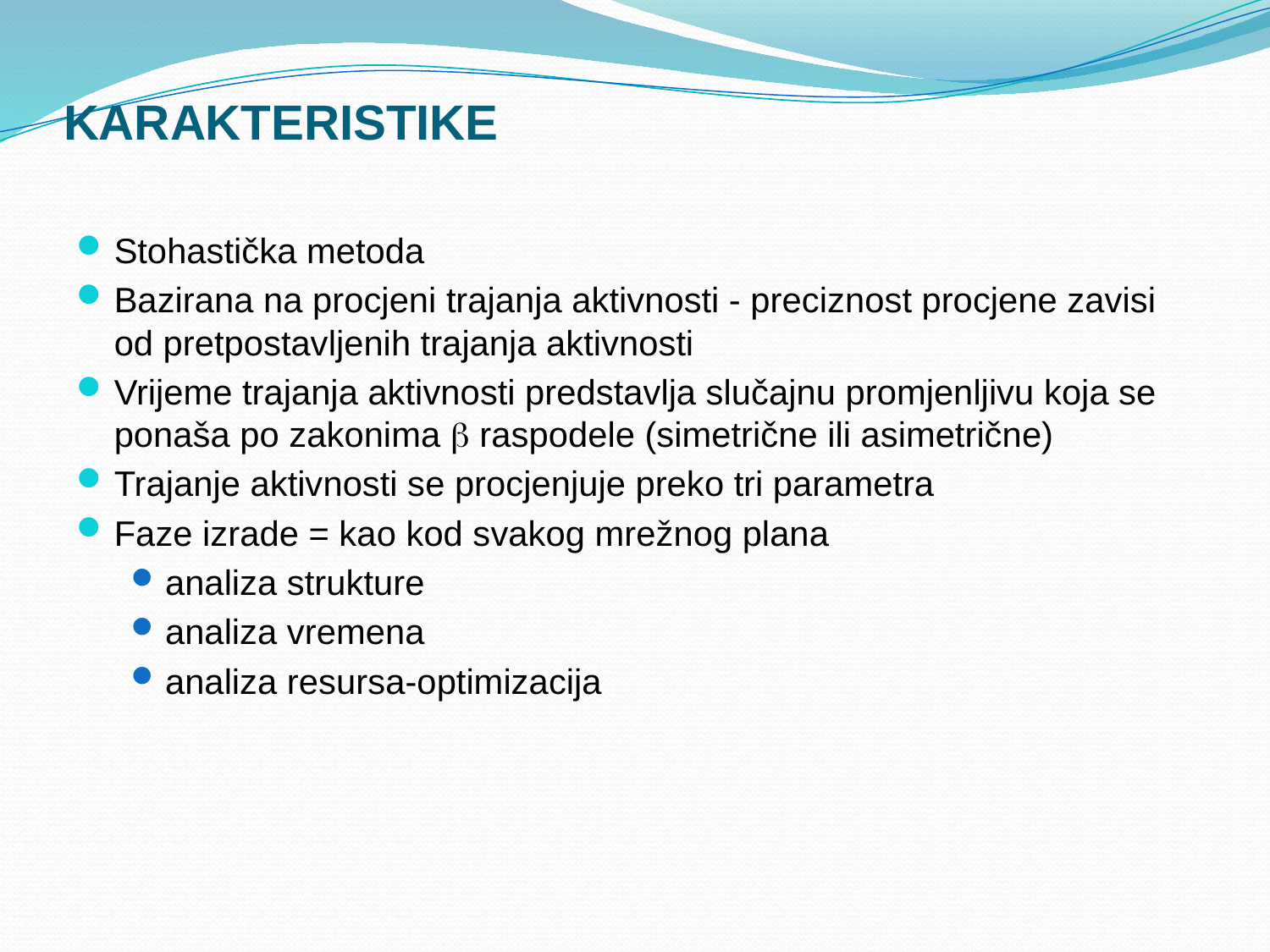

# KARAKTERISTIKE
Stohastička metoda
Bazirana na procjeni trajanja aktivnosti - preciznost procjene zavisi od pretpostavljenih trajanja aktivnosti
Vrijeme trajanja aktivnosti predstavlja slučajnu promjenljivu koja se ponaša po zakonima β raspodele (simetrične ili asimetrične)
Trajanje aktivnosti se procjenjuje preko tri parametra
Faze izrade = kao kod svakog mrežnog plana
analiza strukture
analiza vremena
analiza resursa-optimizacija